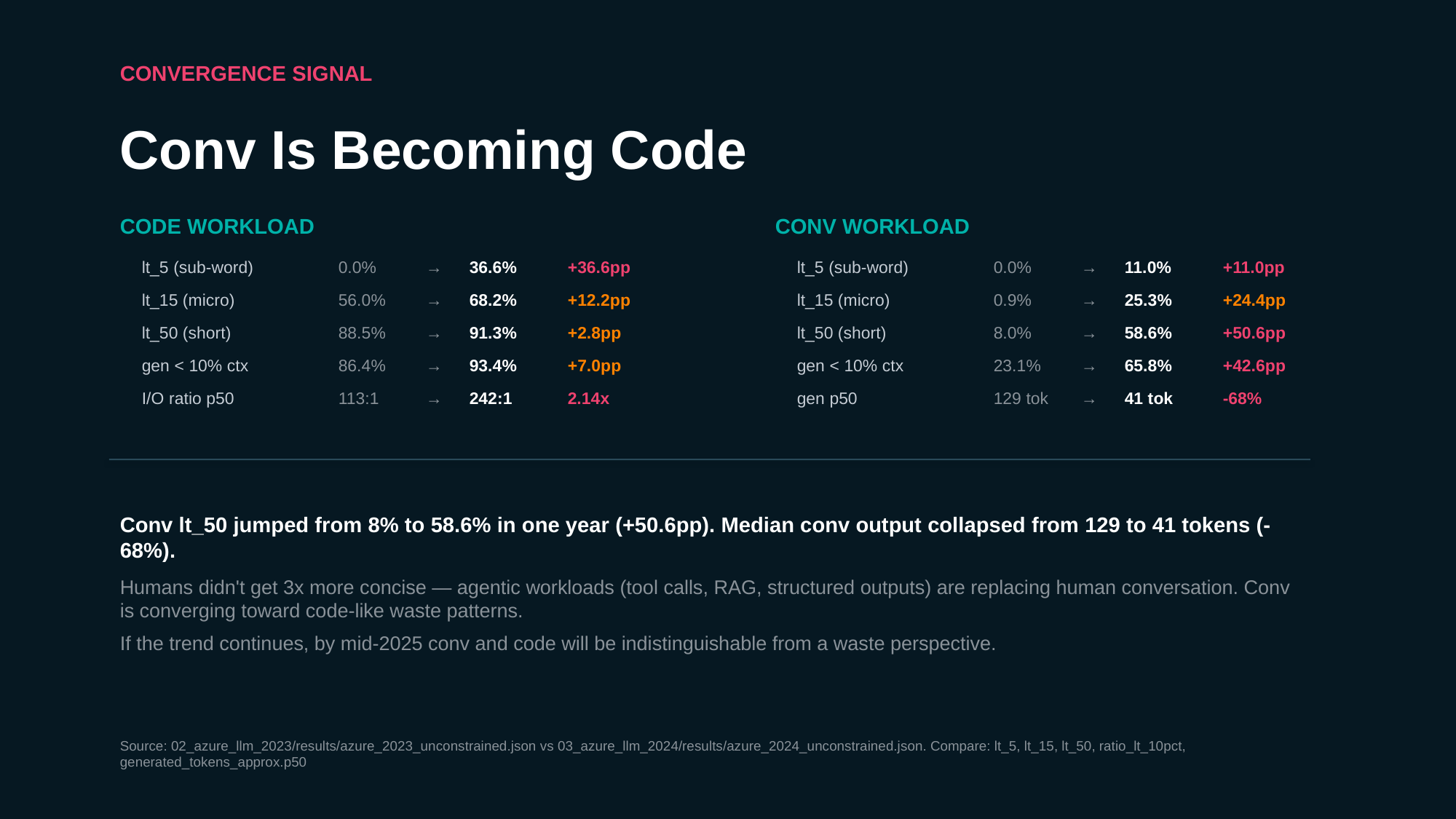

CONVERGENCE SIGNAL
Conv Is Becoming Code
CODE WORKLOAD
CONV WORKLOAD
lt_5 (sub-word)
0.0%
→
36.6%
+36.6pp
lt_5 (sub-word)
0.0%
→
11.0%
+11.0pp
lt_15 (micro)
56.0%
→
68.2%
+12.2pp
lt_15 (micro)
0.9%
→
25.3%
+24.4pp
lt_50 (short)
88.5%
→
91.3%
+2.8pp
lt_50 (short)
8.0%
→
58.6%
+50.6pp
gen < 10% ctx
86.4%
→
93.4%
+7.0pp
gen < 10% ctx
23.1%
→
65.8%
+42.6pp
I/O ratio p50
113:1
→
242:1
2.14x
gen p50
129 tok
→
41 tok
-68%

Conv lt_50 jumped from 8% to 58.6% in one year (+50.6pp). Median conv output collapsed from 129 to 41 tokens (-68%).
Humans didn't get 3x more concise — agentic workloads (tool calls, RAG, structured outputs) are replacing human conversation. Conv is converging toward code-like waste patterns.
If the trend continues, by mid-2025 conv and code will be indistinguishable from a waste perspective.
Source: 02_azure_llm_2023/results/azure_2023_unconstrained.json vs 03_azure_llm_2024/results/azure_2024_unconstrained.json. Compare: lt_5, lt_15, lt_50, ratio_lt_10pct, generated_tokens_approx.p50